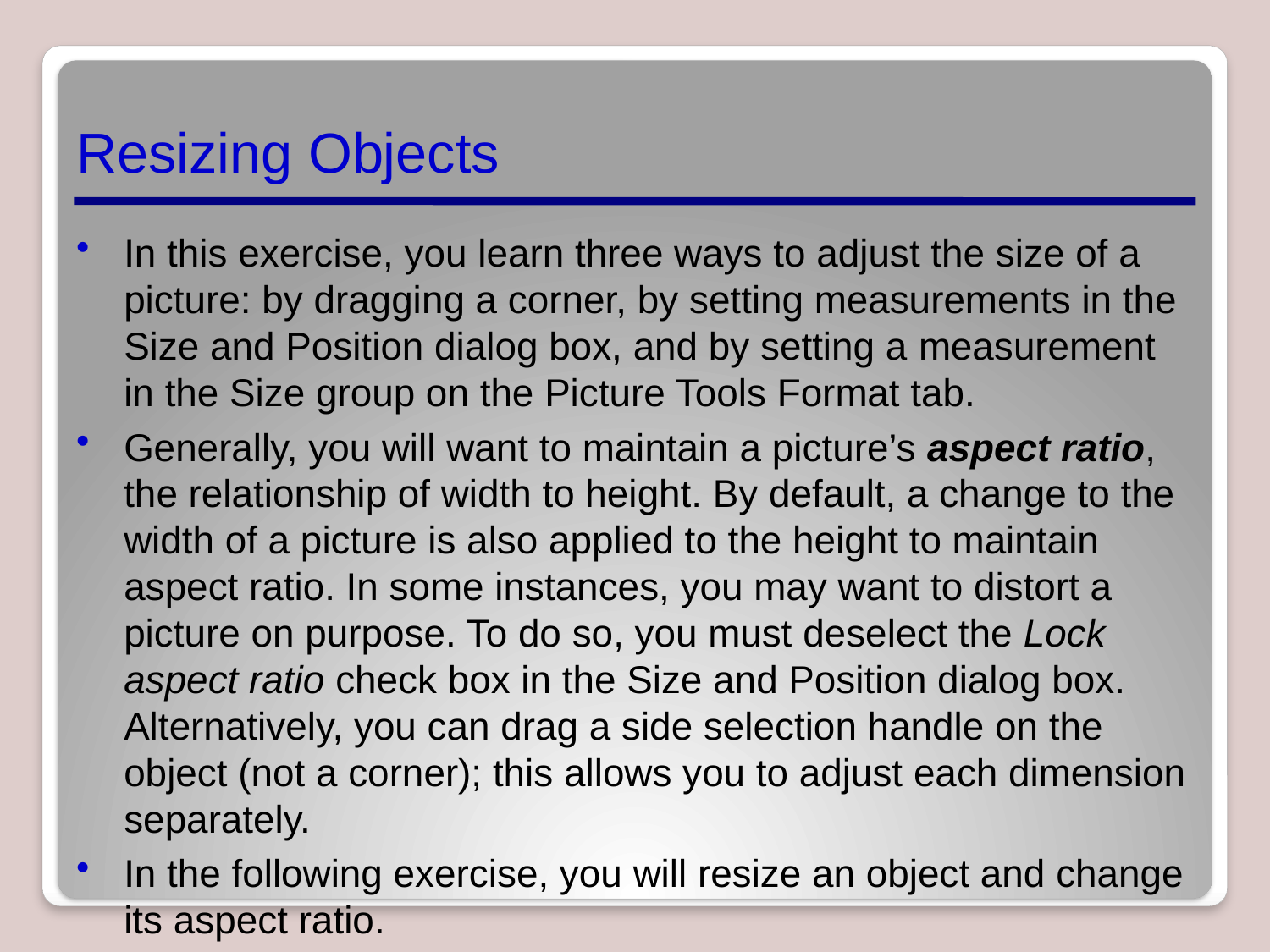

# Resizing Objects
In this exercise, you learn three ways to adjust the size of a picture: by dragging a corner, by setting measurements in the Size and Position dialog box, and by setting a ­measurement in the Size group on the Picture Tools Format tab.
Generally, you will want to maintain a picture’s aspect ratio, the relationship of width to height. By default, a change to the width of a picture is also applied to the height to maintain aspect ratio. In some instances, you may want to distort a picture on purpose. To do so, you must deselect the Lock aspect ratio check box in the Size and Position dialog box. Alternatively, you can drag a side selection handle on the object (not a corner); this allows you to adjust each dimension separately.
In the following exercise, you will resize an object and change its aspect ratio.